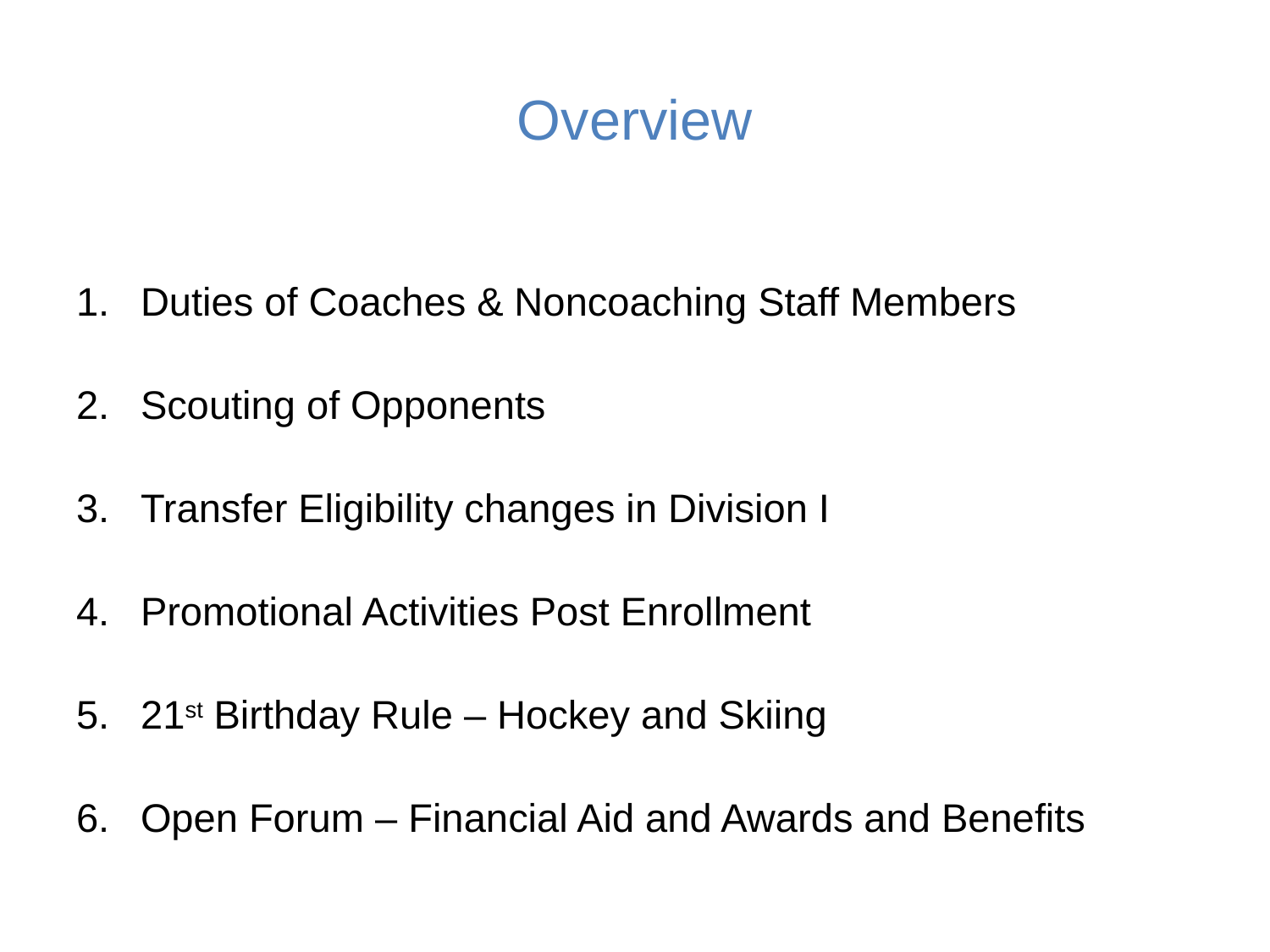

# Overview
Duties of Coaches & Noncoaching Staff Members
Scouting of Opponents
Transfer Eligibility changes in Division I
Promotional Activities Post Enrollment
21st Birthday Rule – Hockey and Skiing
Open Forum – Financial Aid and Awards and Benefits